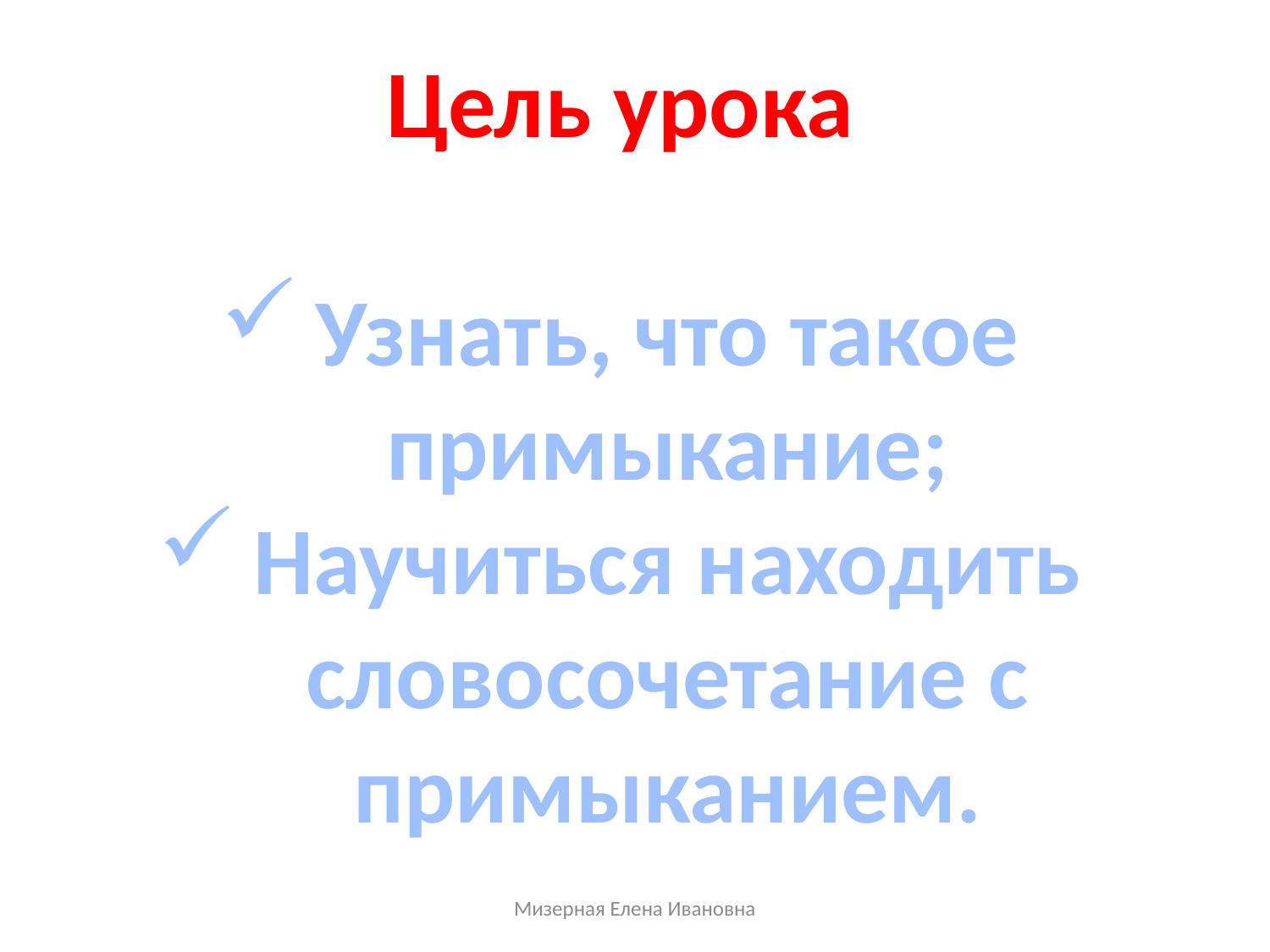

Цель урока

Узнать, что такое примыкание;
Научиться находить словосочетание с примыканием.
Мизерная Елена Ивановна